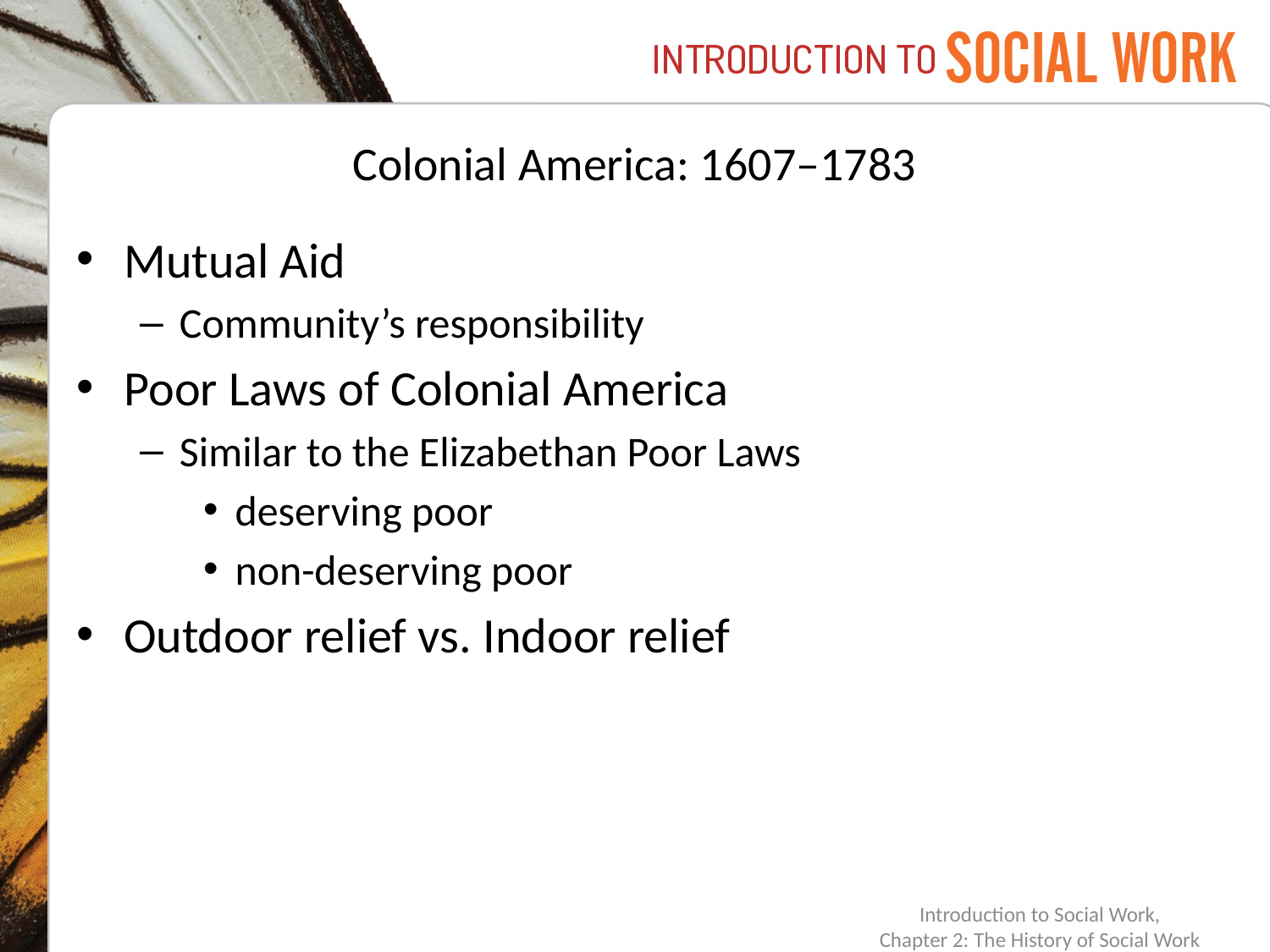

# Colonial America: 1607–1783
Mutual Aid
Community’s responsibility
Poor Laws of Colonial America
Similar to the Elizabethan Poor Laws
deserving poor
non-deserving poor
Outdoor relief vs. Indoor relief

Introduction to Social Work,
Chapter 2: The History of Social Work